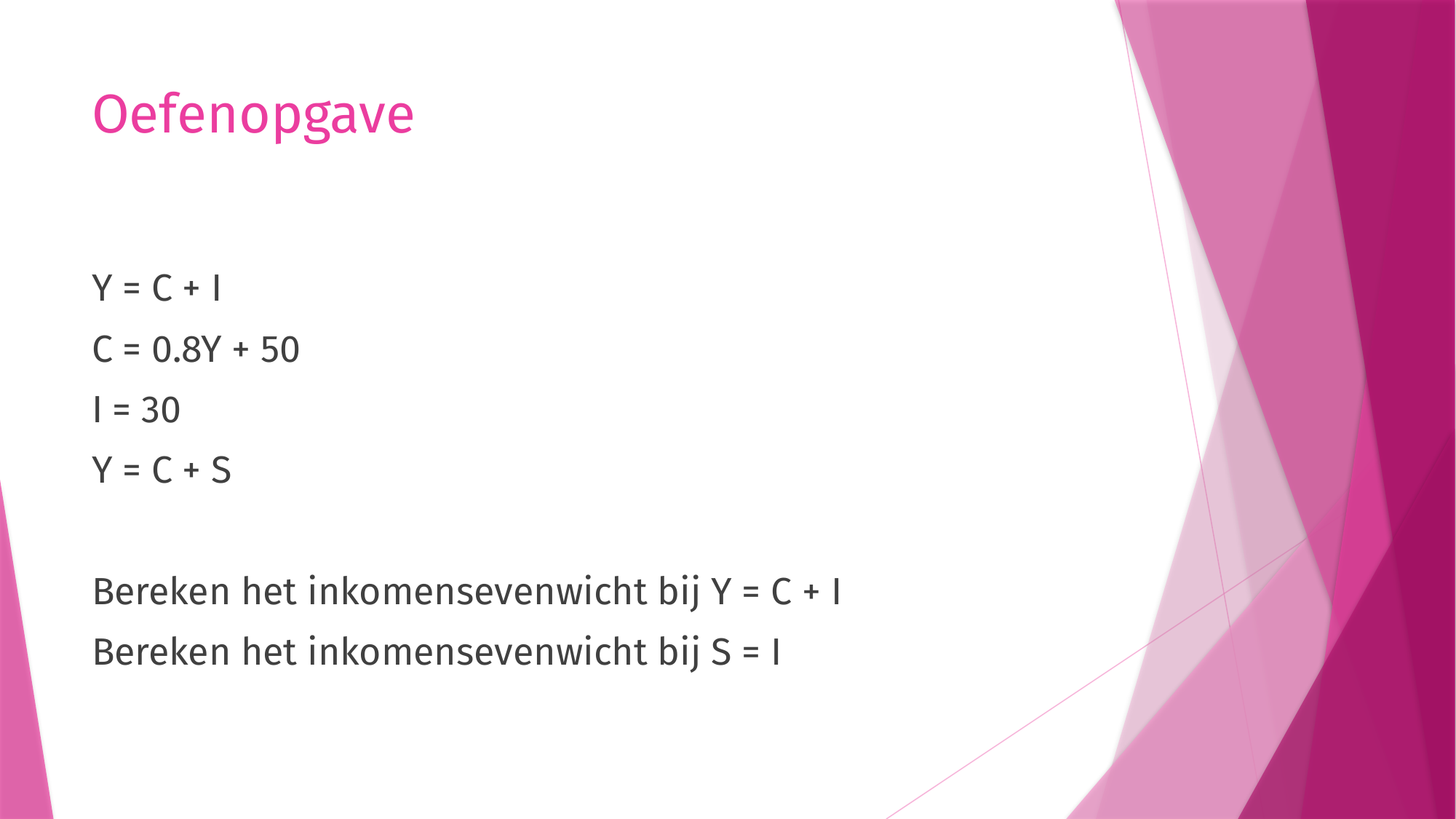

# Oefenopgave
Y = C + I
C = 0.8Y + 50
I = 30
Y = C + S

Bereken het inkomensevenwicht bij Y = C + I
Bereken het inkomensevenwicht bij S = I